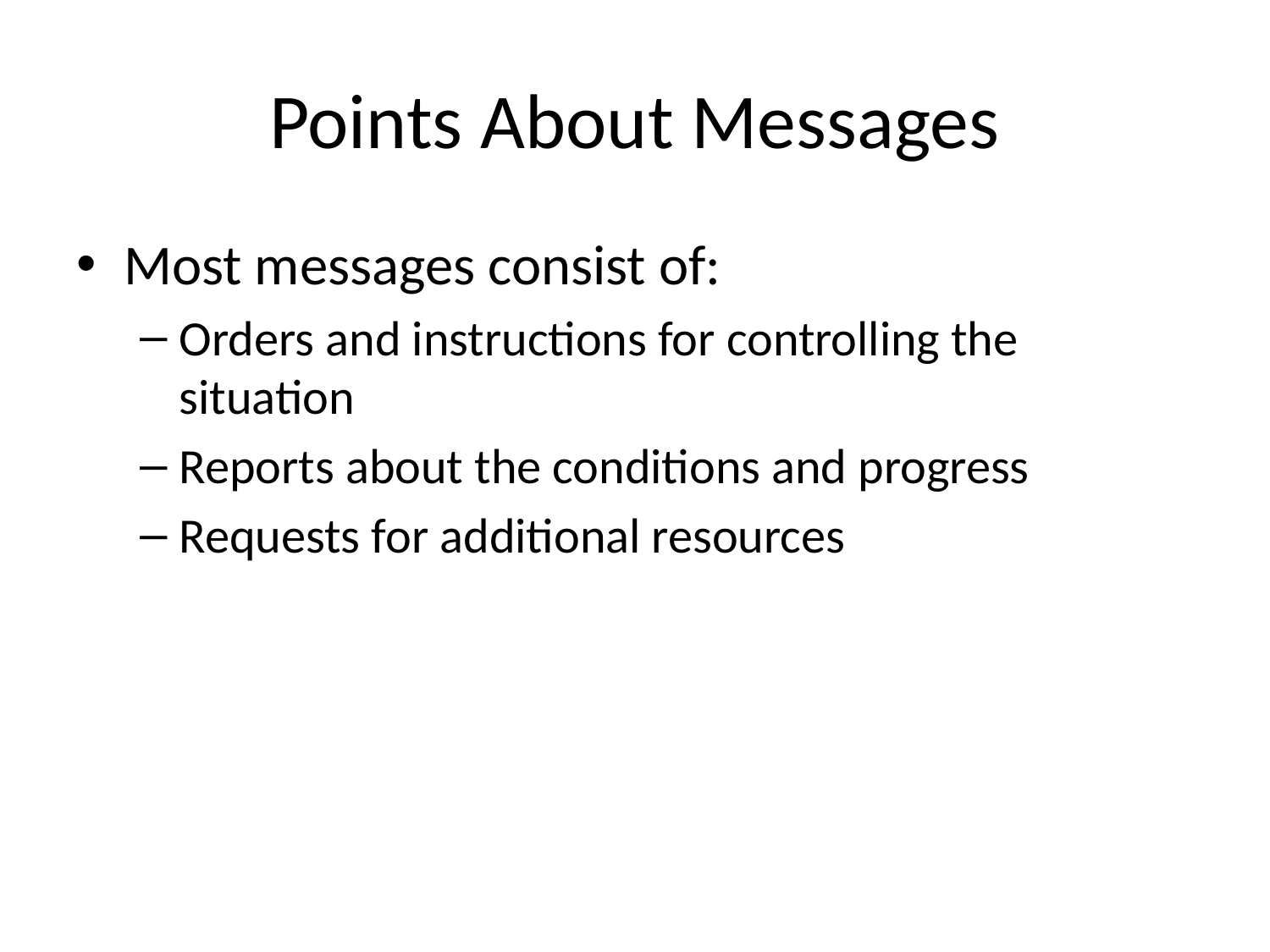

# Points About Messages
Most messages consist of:
Orders and instructions for controlling the situation
Reports about the conditions and progress
Requests for additional resources